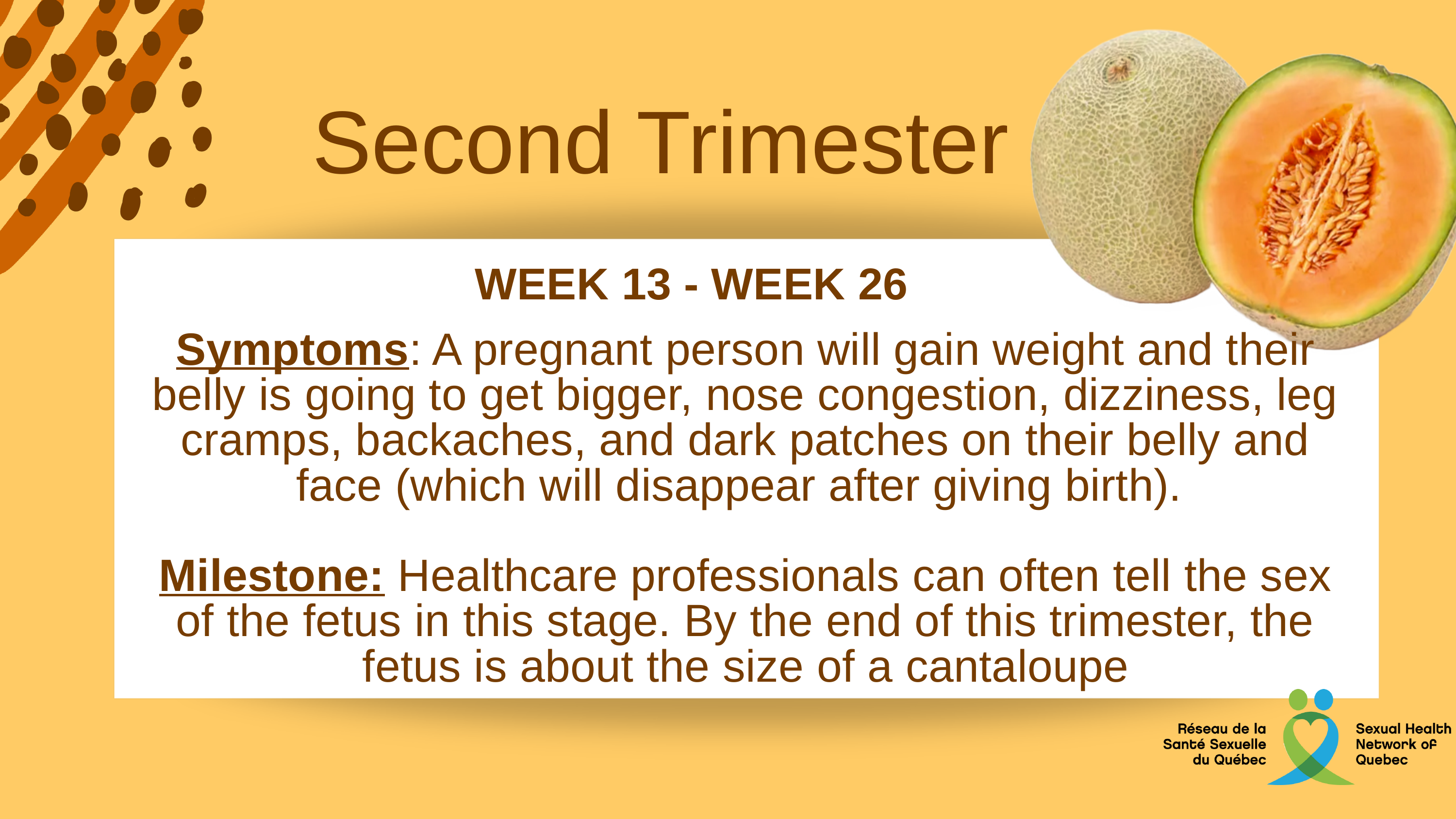

Second Trimester

WEEK 13 - WEEK 26
Symptoms: A pregnant person will gain weight and their belly is going to get bigger, nose congestion, dizziness, leg cramps, backaches, and dark patches on their belly and face (which will disappear after giving birth).

Milestone: Healthcare professionals can often tell the sex of the fetus in this stage. By the end of this trimester, the fetus is about the size of a cantaloupe